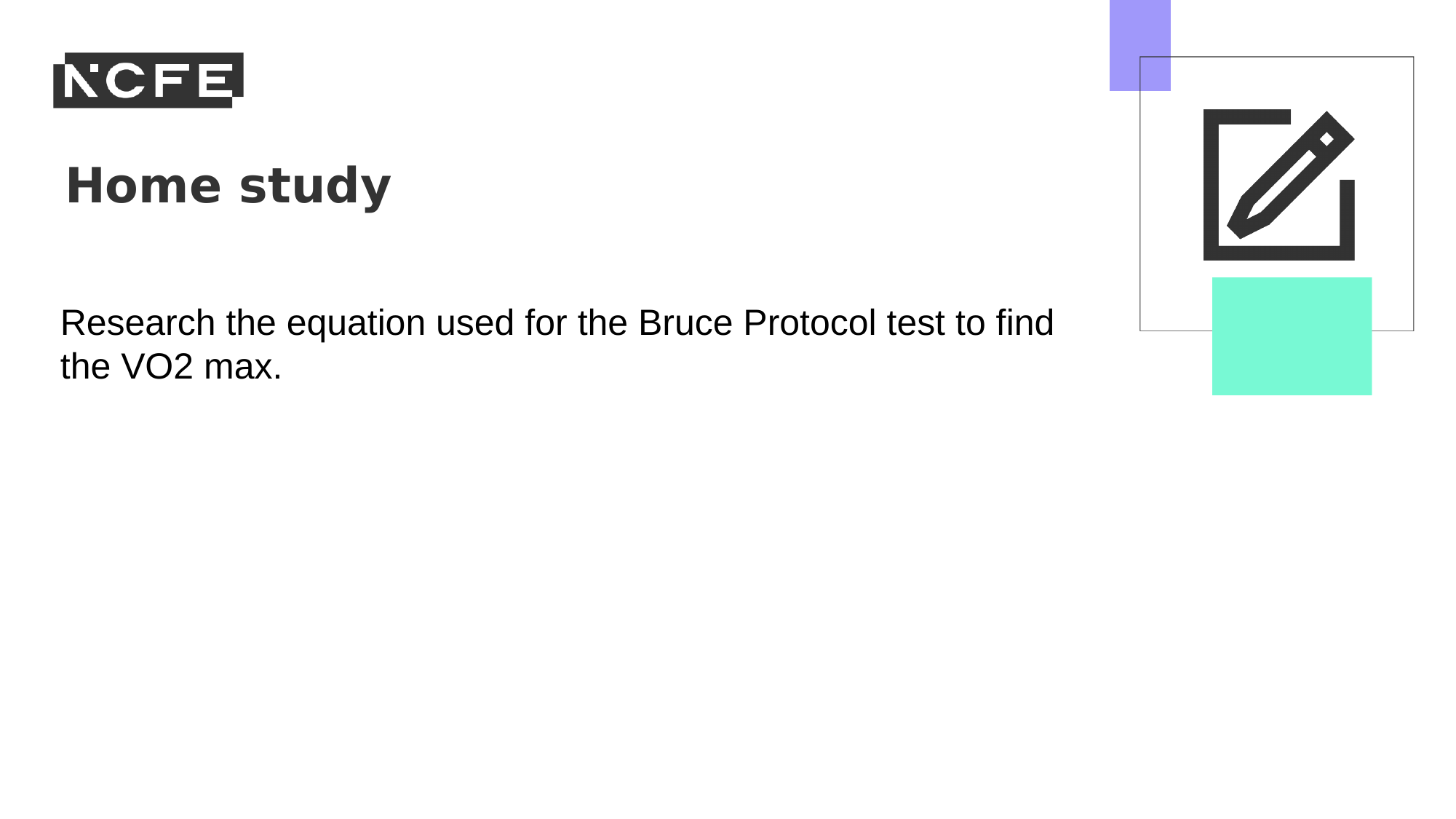

Research the equation used for the Bruce Protocol test to find the VO2 max.